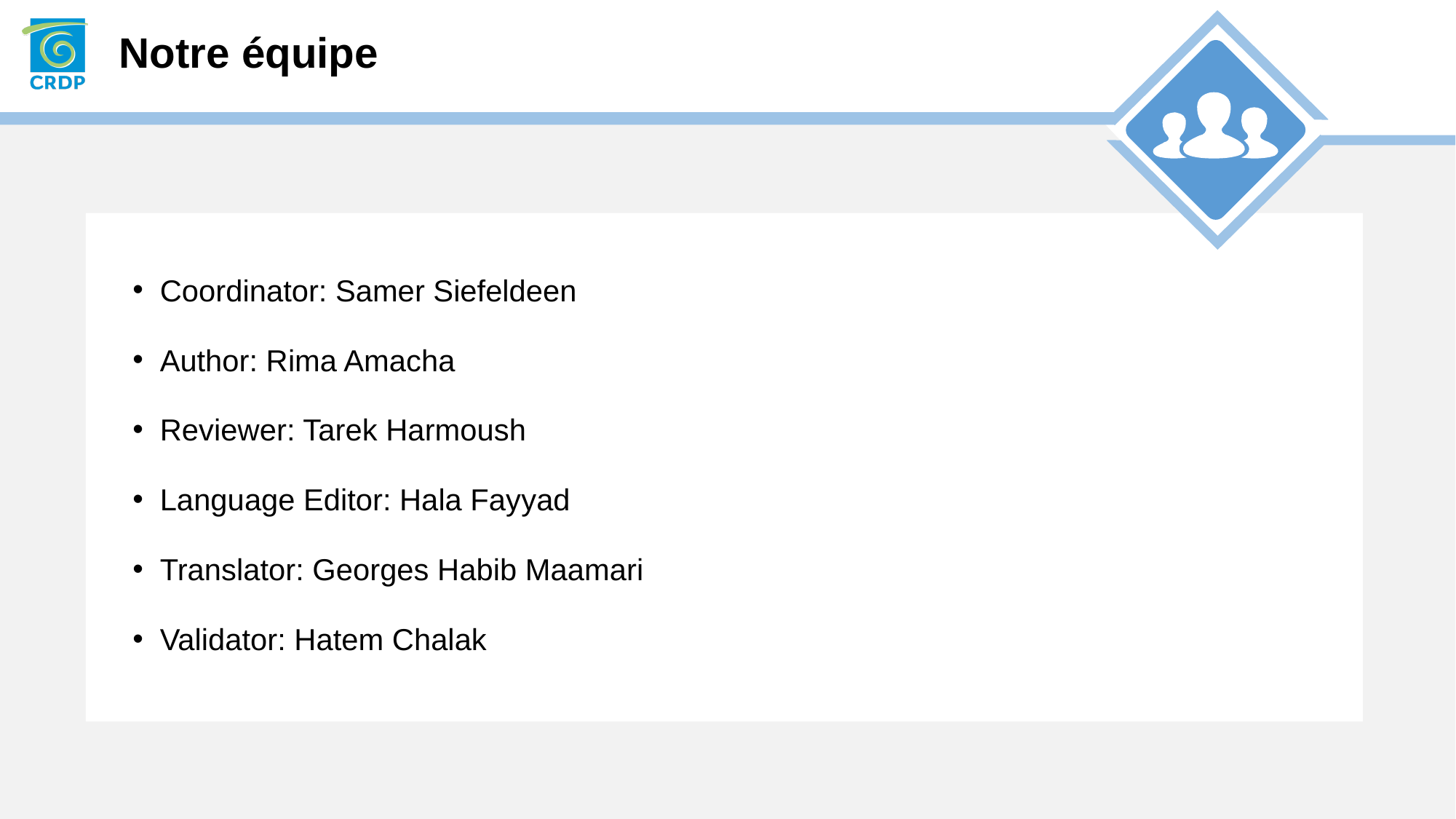

Coordinator: Samer Siefeldeen
Author: Rima Amacha
Reviewer: Tarek Harmoush
Language Editor: Hala Fayyad
Translator: Georges Habib Maamari
Validator: Hatem Chalak